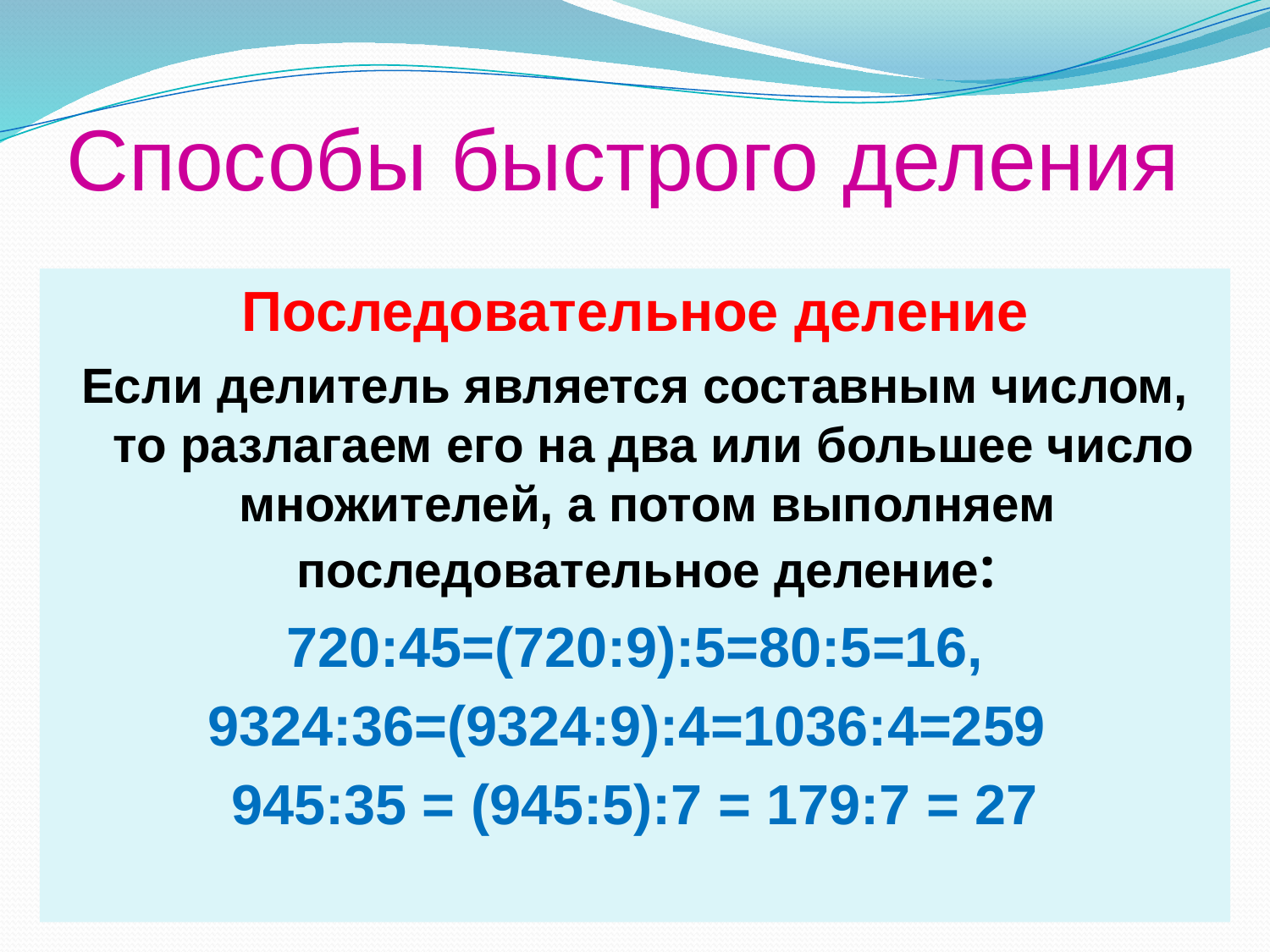

# Способы быстрого деления
Последовательное деление
Если делитель является составным числом, то разлагаем его на два или большее число множителей, а потом выполняем  последовательное деление:
720:45=(720:9):5=80:5=16,
9324:36=(9324:9):4=1036:4=259
945:35 = (945:5):7 = 179:7 = 27